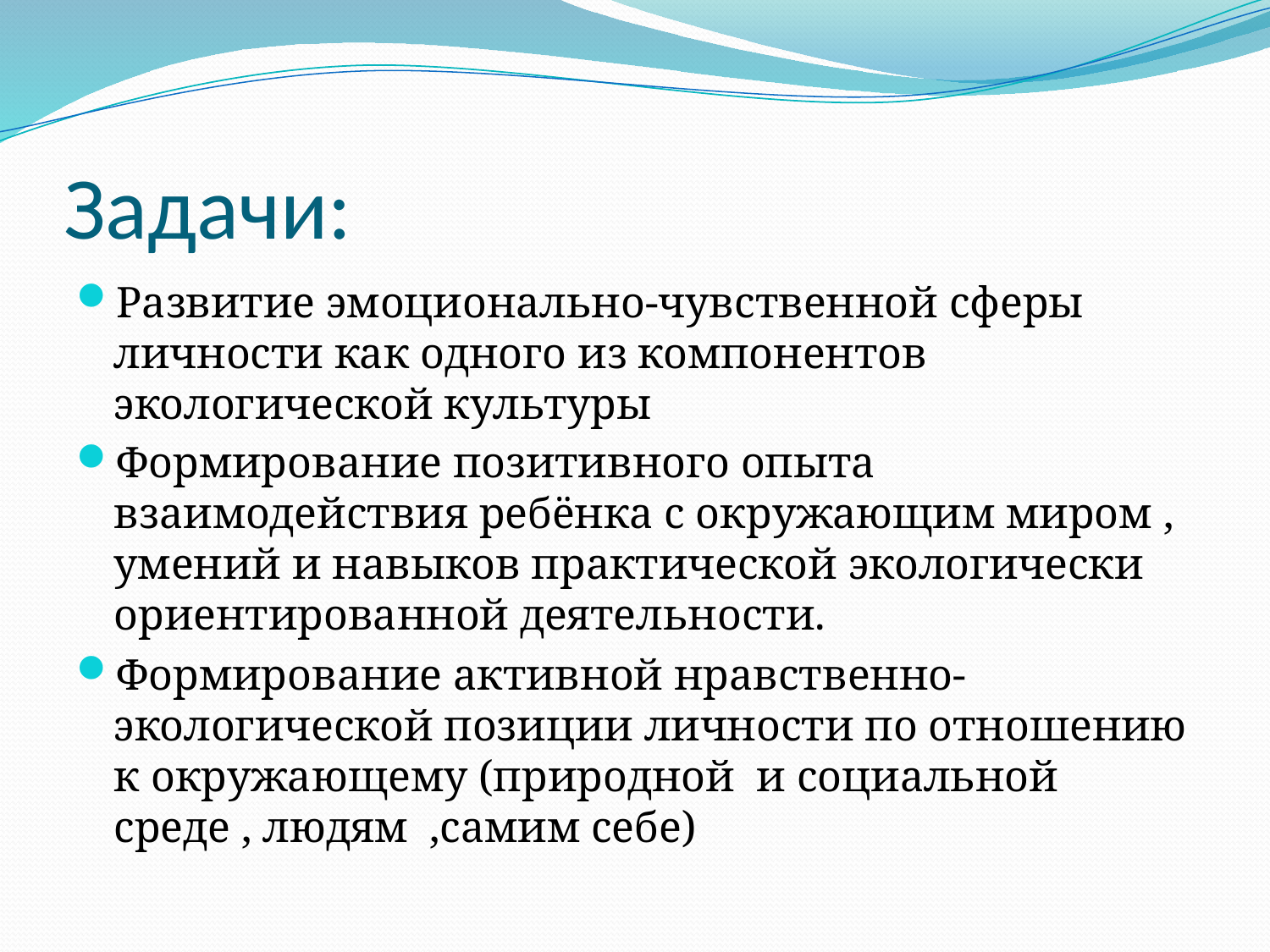

# Задачи:
Развитие эмоционально-чувственной сферы личности как одного из компонентов экологической культуры
Формирование позитивного опыта взаимодействия ребёнка с окружающим миром , умений и навыков практической экологически  ориентированной деятельности.
Формирование активной нравственно-экологической позиции личности по отношению к окружающему (природной  и социальной  среде , людям  ,самим себе)